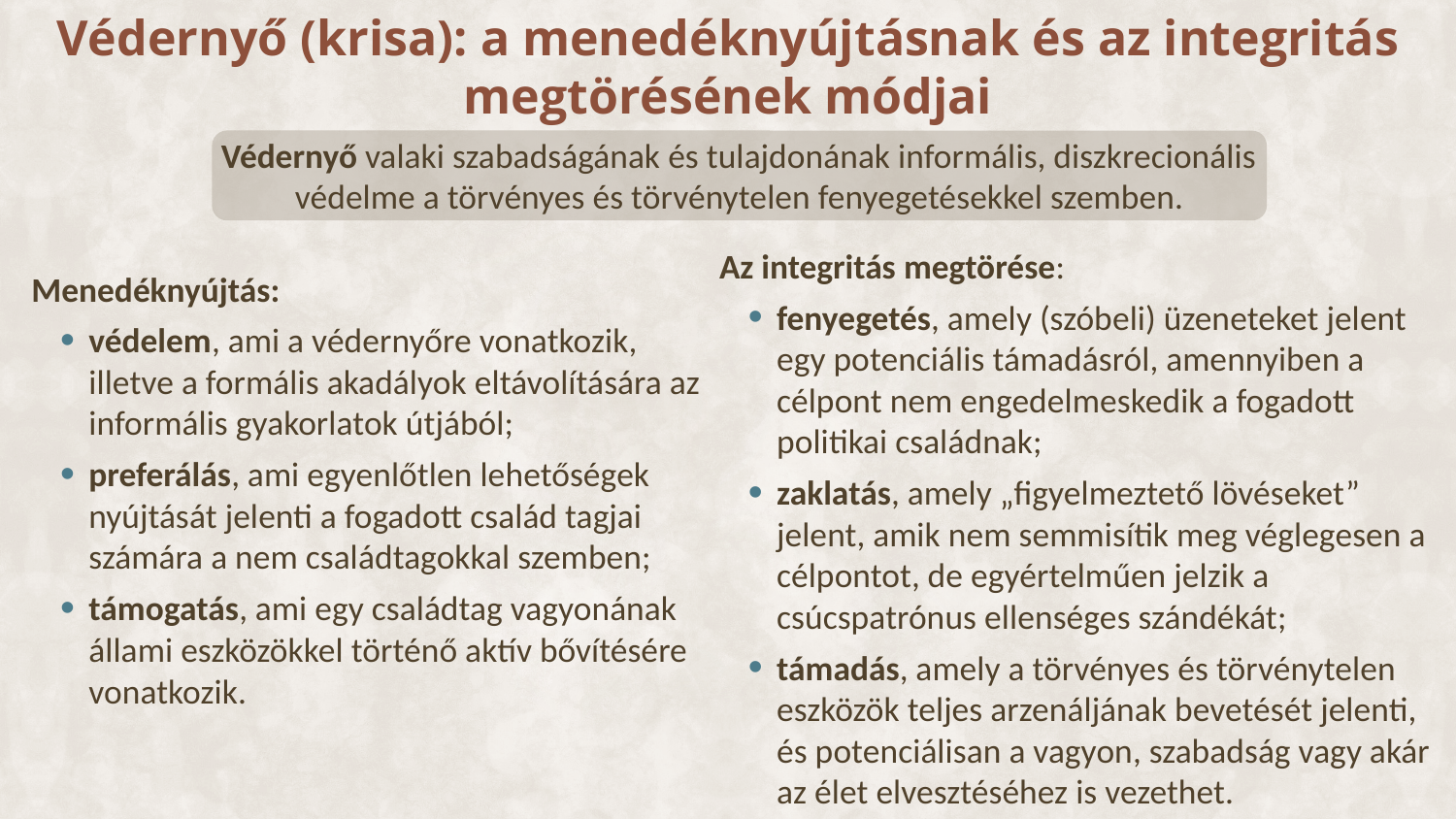

# Védernyő (krisa): a menedéknyújtásnak és az integritás megtörésének módjai
Védernyő valaki szabadságának és tulajdonának informális, diszkrecionális védelme a törvényes és törvénytelen fenyegetésekkel szemben.

Az integritás megtörése:
fenyegetés, amely (szóbeli) üzeneteket jelent egy potenciális támadásról, amennyiben a célpont nem engedelmeskedik a fogadott politikai családnak;
zaklatás, amely „figyelmeztető lövéseket” jelent, amik nem semmisítik meg véglegesen a célpontot, de egyértelműen jelzik a csúcspatrónus ellenséges szándékát;
támadás, amely a törvényes és törvénytelen eszközök teljes arzenáljának bevetését jelenti, és potenciálisan a vagyon, szabadság vagy akár az élet elvesztéséhez is vezethet.
Menedéknyújtás:
védelem, ami a védernyőre vonatkozik, illetve a formális akadályok eltávolítására az informális gyakorlatok útjából;
preferálás, ami egyenlőtlen lehetőségek nyújtását jelenti a fogadott család tagjai számára a nem családtagokkal szemben;
támogatás, ami egy családtag vagyonának állami eszközökkel történő aktív bővítésére vonatkozik.